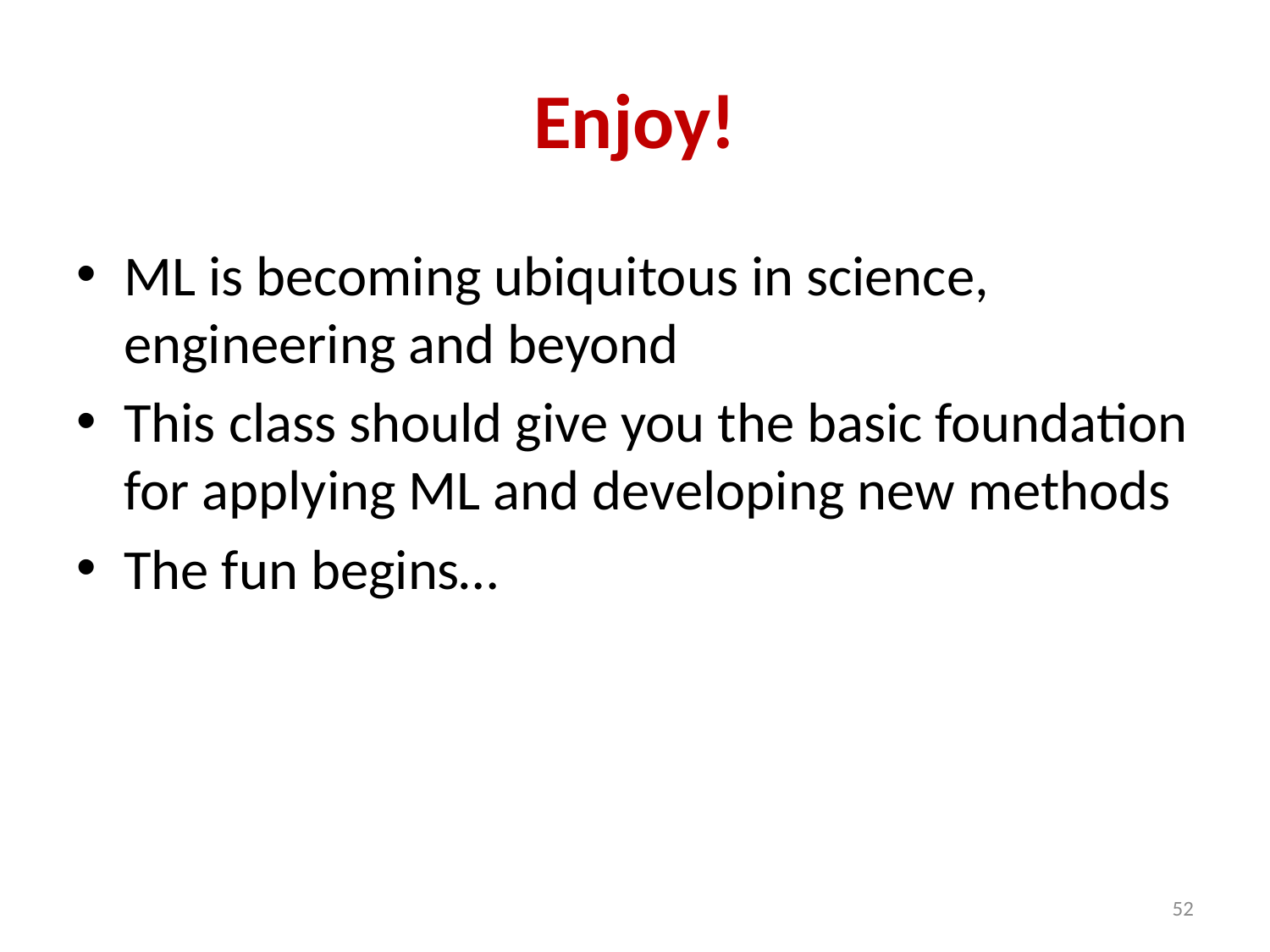

# Enjoy!
ML is becoming ubiquitous in science, engineering and beyond
This class should give you the basic foundation for applying ML and developing new methods
The fun begins…
52